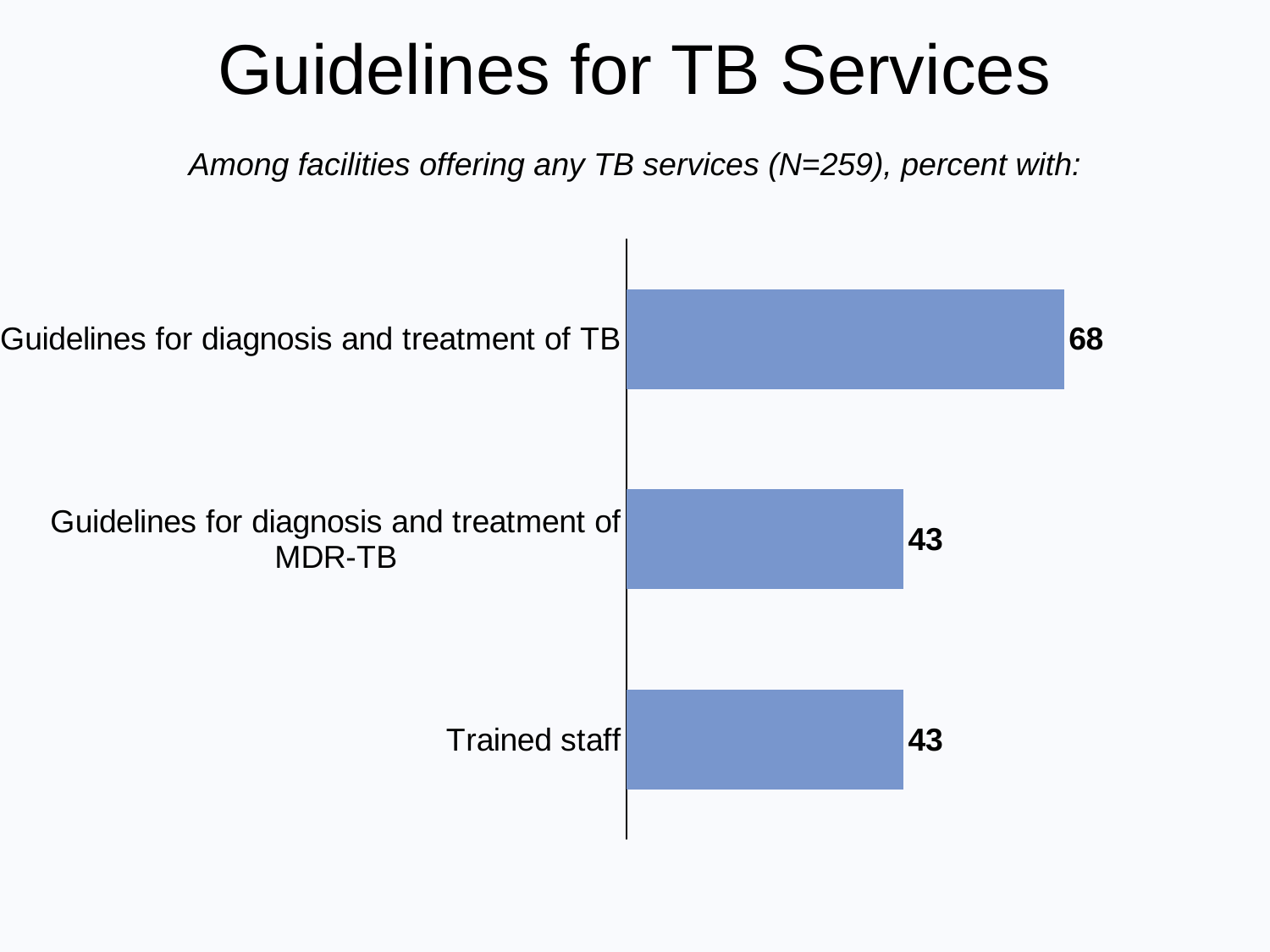

# Guidelines for TB Services
Among facilities offering any TB services (N=259), percent with:

### Chart

| Category | Series 1 |
|---|---|
| Guidelines for diagnosis and treatment of TB | 68.0 |
| Guidelines for diagnosis and treatment of MDR-TB | 43.0 |
| Trained staff | 43.0 |